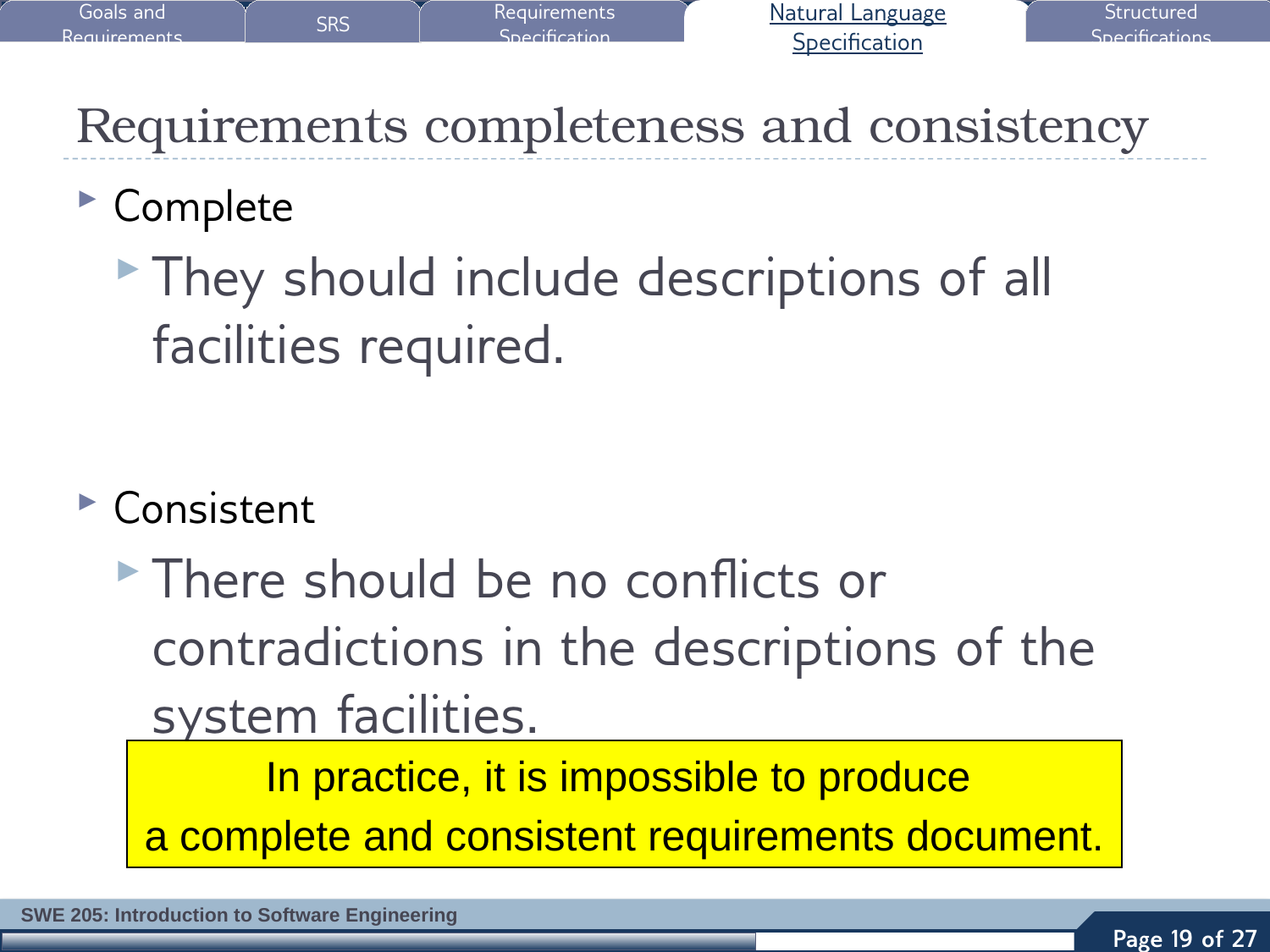

Goals and Requirements
SRS
Requirements Specification
Natural Language Specification
Structured Specifications
# Requirements completeness and consistency
Complete
They should include descriptions of all facilities required.

Consistent
There should be no conflicts or contradictions in the descriptions of the system facilities.
In practice, it is impossible to produce
a complete and consistent requirements document.
19
Page 19 of 27